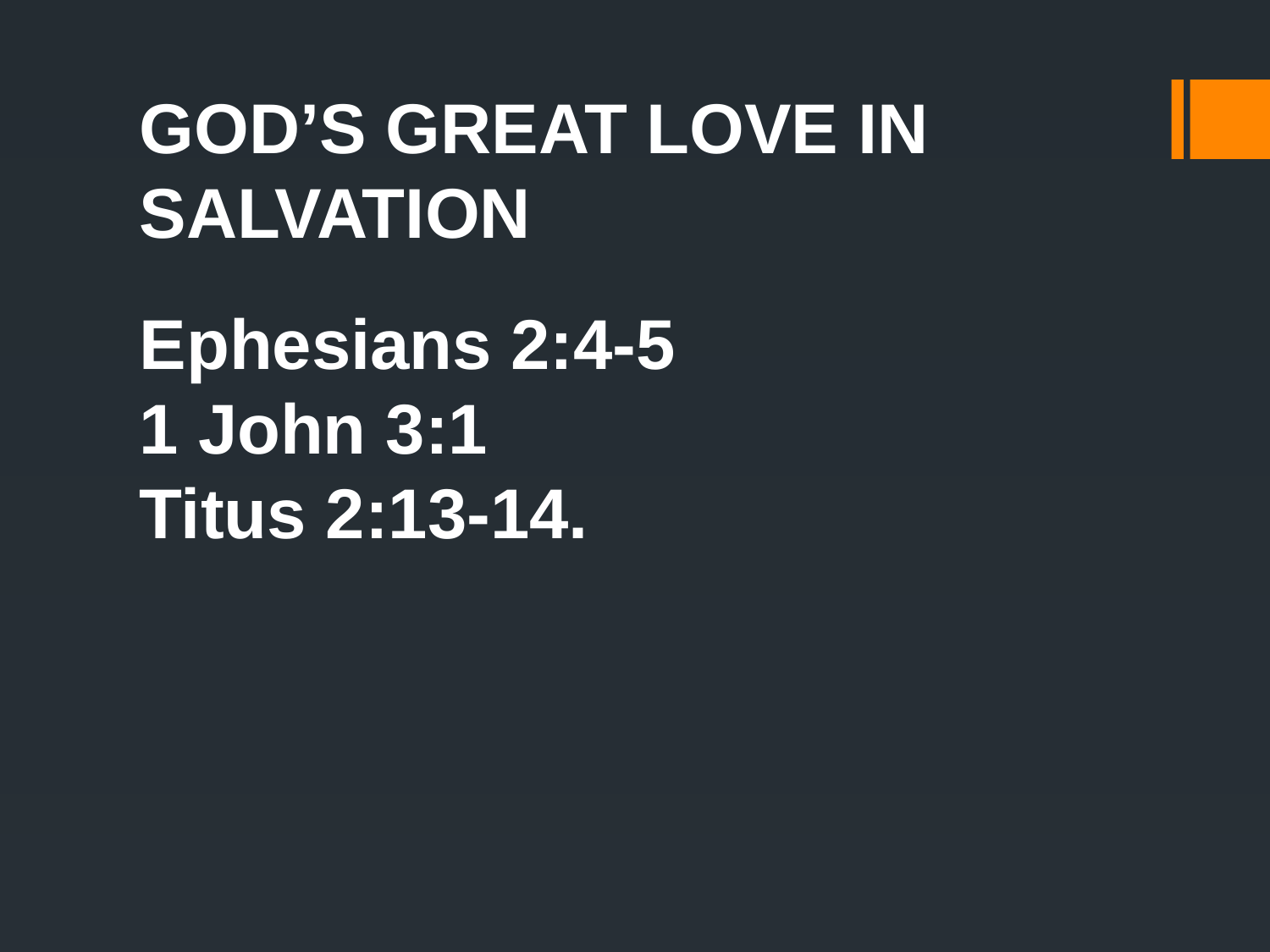

GOD’S GREAT LOVE IN SALVATION
Ephesians 2:4-5
1 John 3:1
Titus 2:13-14.